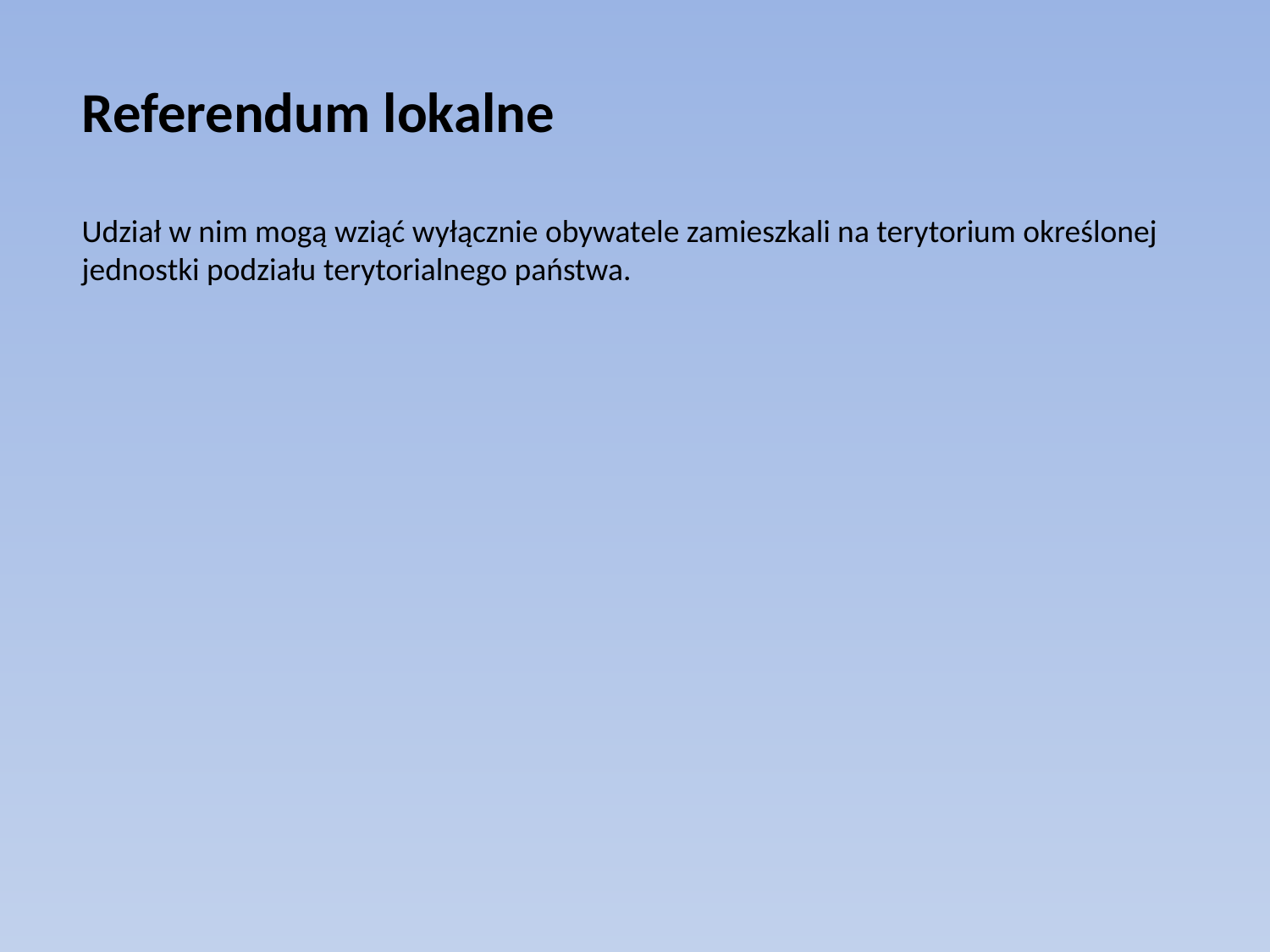

Referendum lokalne

Udział w nim mogą wziąć wyłącznie obywatele zamieszkali na terytorium określonej jednostki podziału terytorialnego państwa.